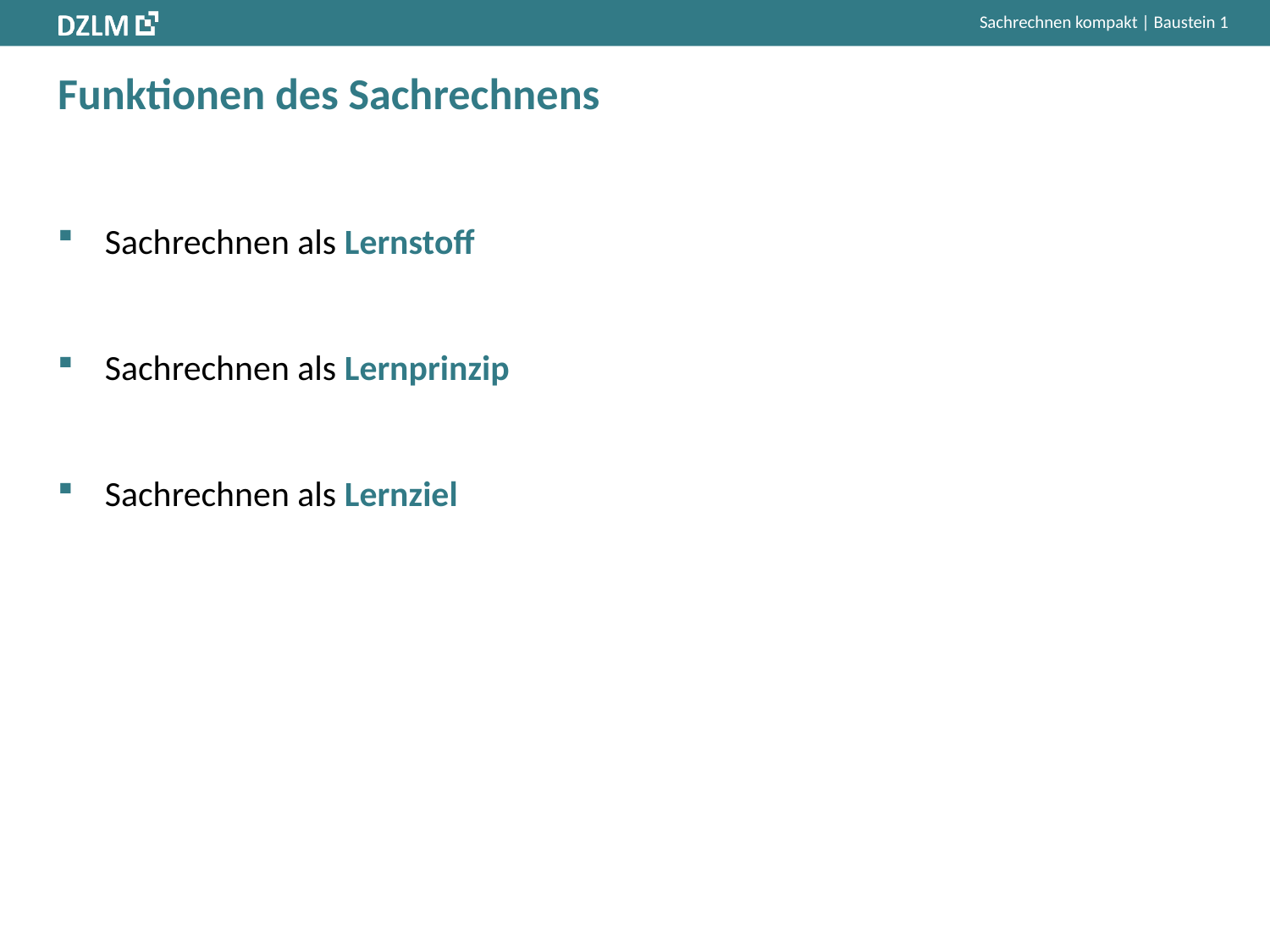

# Funktionen des Sachrechnens

Sachrechnen als Lernstoff

Sachrechnen als Lernprinzip

Sachrechnen als Lernziel